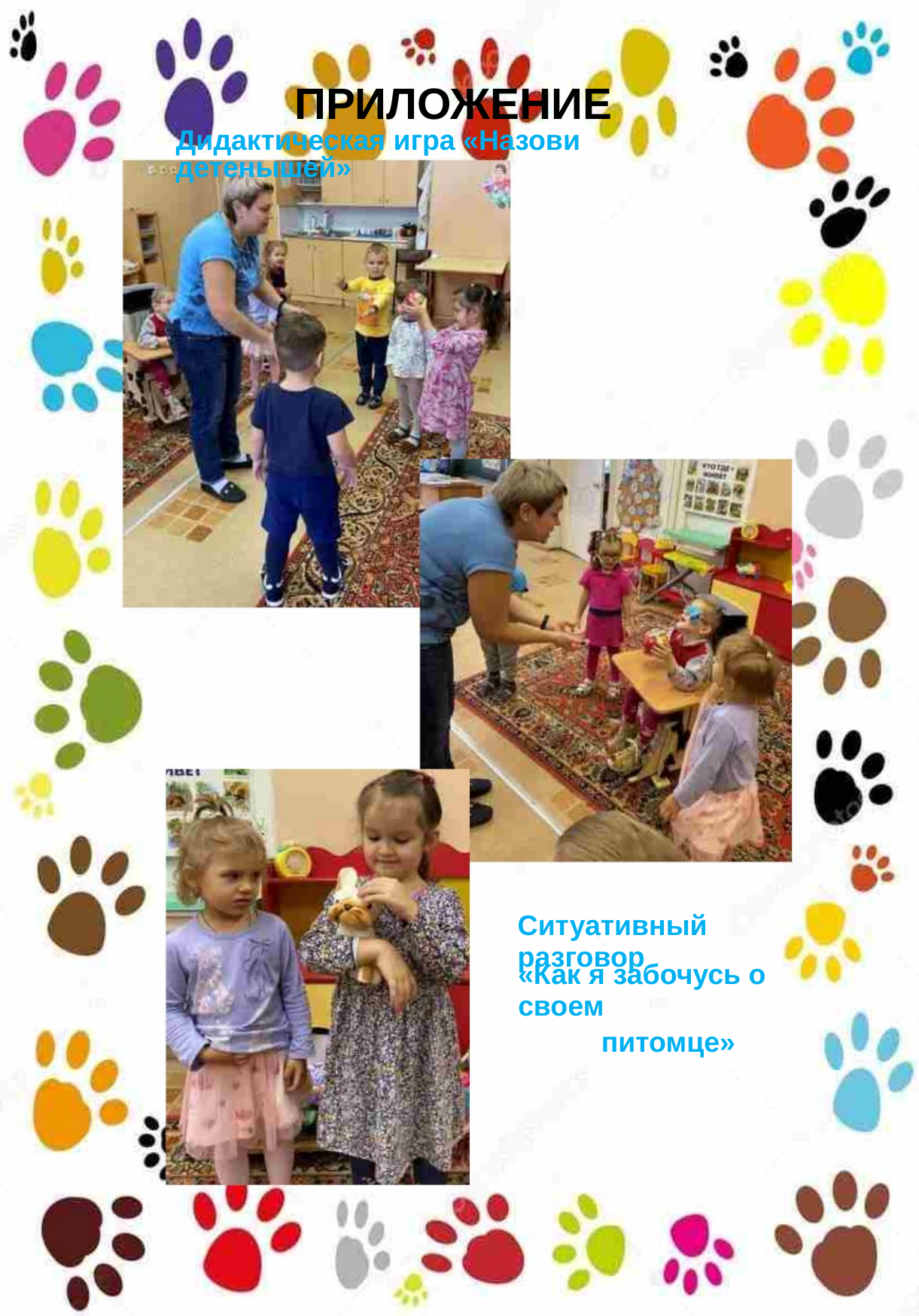

ПРИЛОЖЕНИЕ
Дидактическая игра «Назови детенышей»
Ситуативный разговор
«Как я забочусь о своем
питомце»